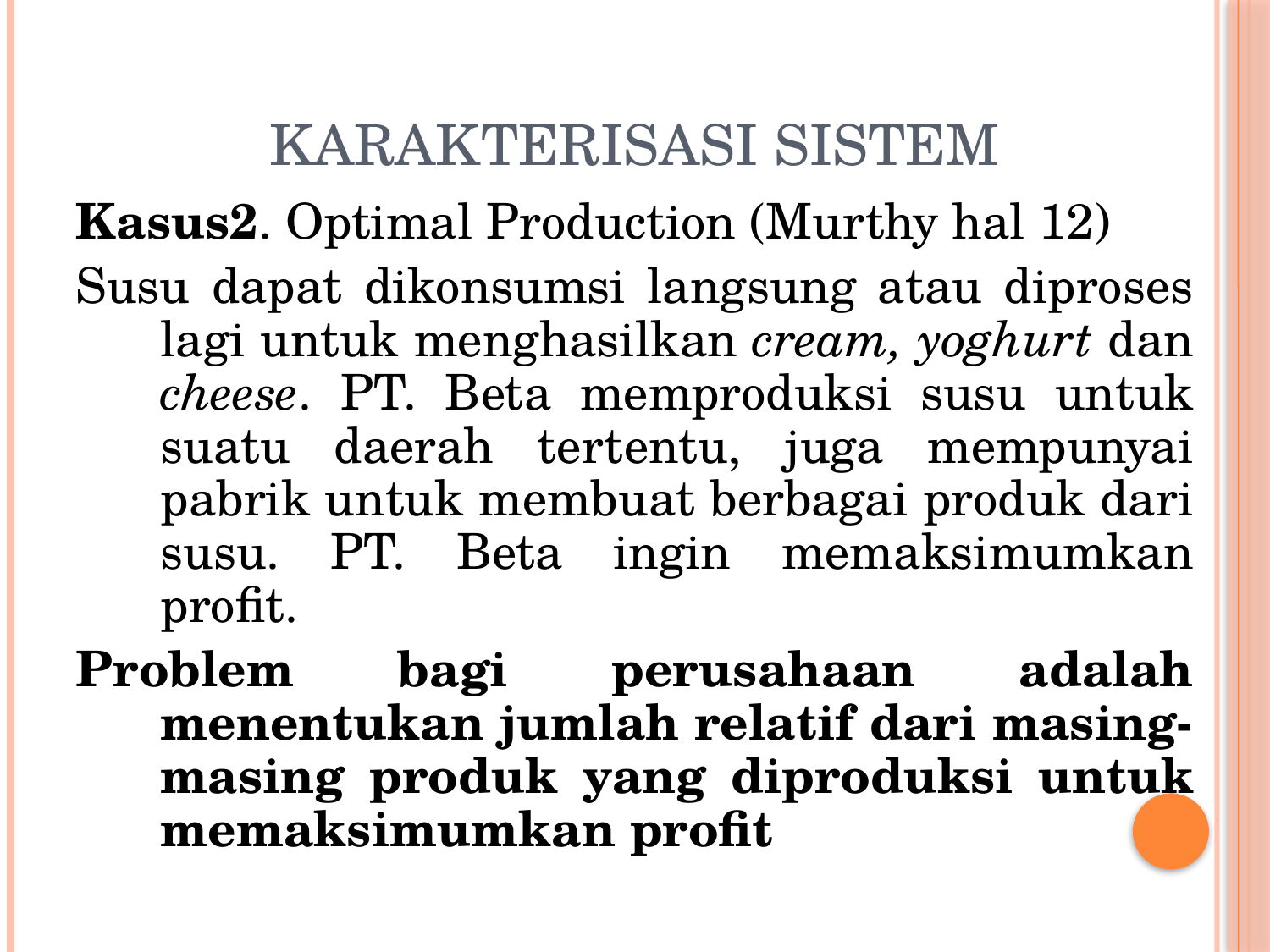

# Karakterisasi Sistem
Kasus2. Optimal Production (Murthy hal 12)
Susu dapat dikonsumsi langsung atau diproses lagi untuk menghasilkan cream, yoghurt dan cheese. PT. Beta memproduksi susu untuk suatu daerah tertentu, juga mempunyai pabrik untuk membuat berbagai produk dari susu. PT. Beta ingin memaksimumkan profit.
Problem bagi perusahaan adalah menentukan jumlah relatif dari masing-masing produk yang diproduksi untuk memaksimumkan profit